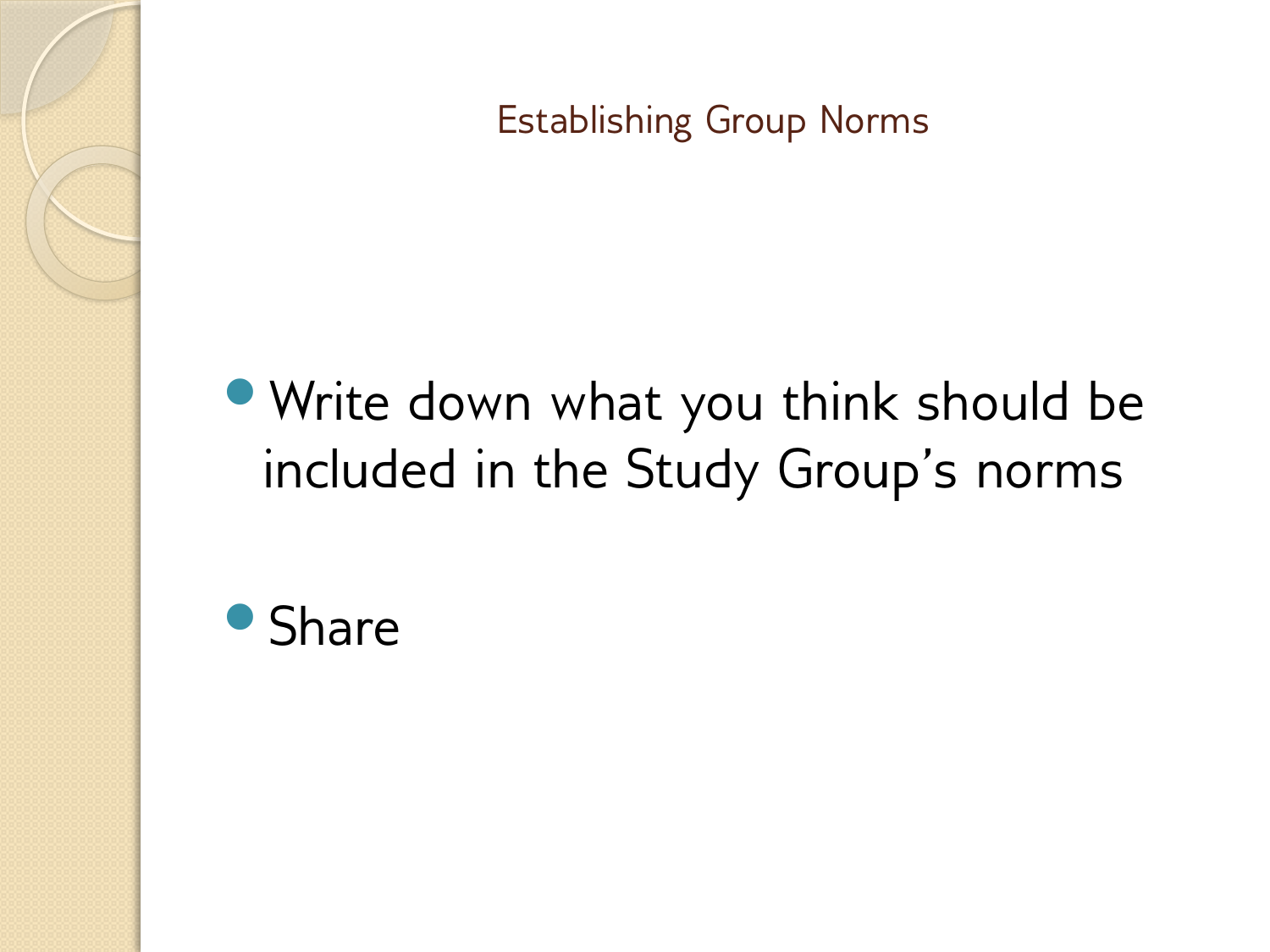

# Establishing Group Norms

Write down what you think should be included in the Study Group’s norms

Share